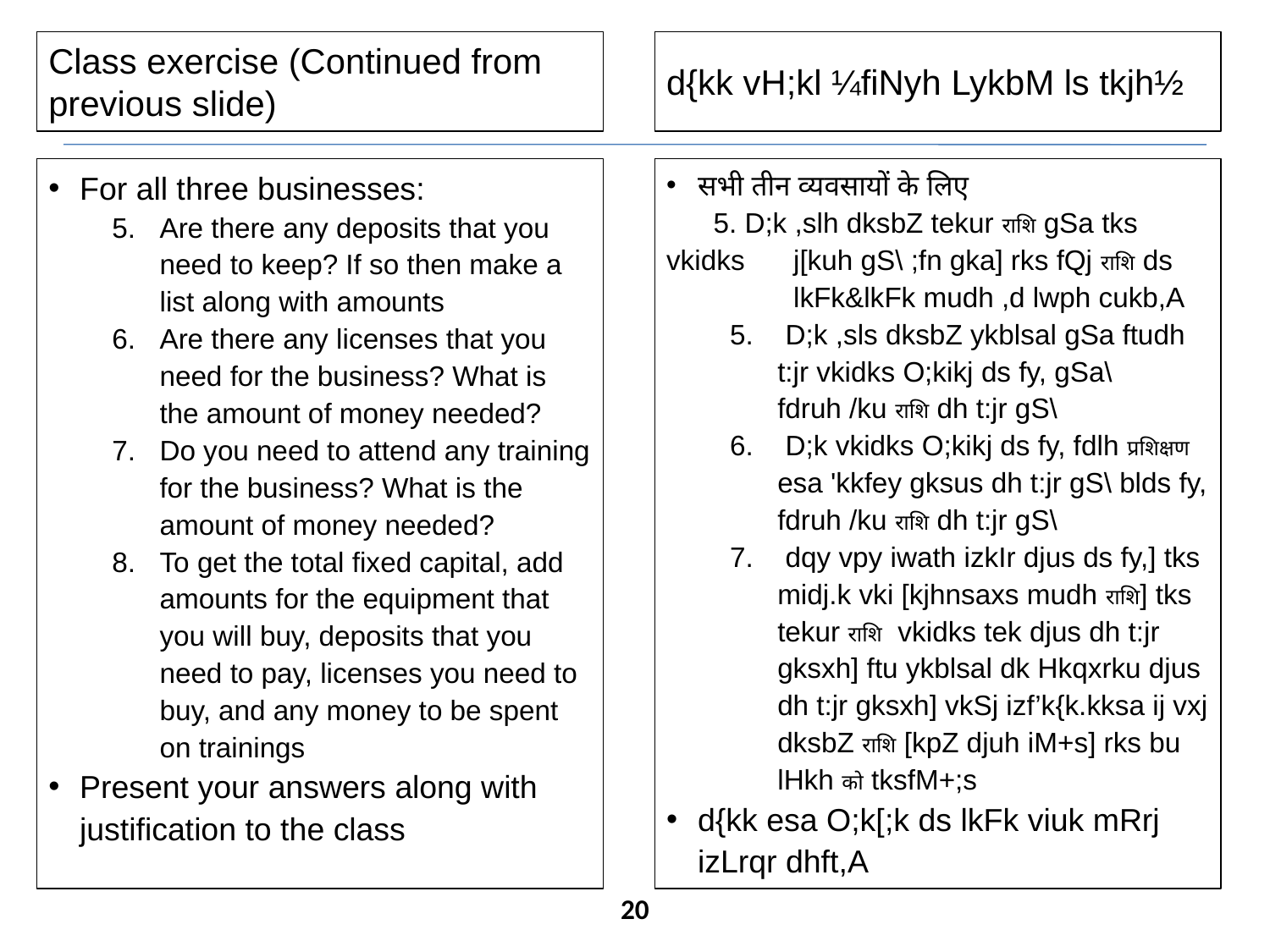

Class exercise (Continued from previous slide)
d{kk vH;kl ¼fiNyh LykbM ls tkjh½
For all three businesses:
Are there any deposits that you need to keep? If so then make a list along with amounts
Are there any licenses that you need for the business? What is the amount of money needed?
Do you need to attend any training for the business? What is the amount of money needed?
To get the total fixed capital, add amounts for the equipment that you will buy, deposits that you need to pay, licenses you need to buy, and any money to be spent on trainings
Present your answers along with justification to the class
सभी तीन व्यवसायों के लिए
      5. D;k ,slh dksbZ tekur राशि gSa tks vkidks 	j[kuh gS\ ;fn gka] rks fQj राशि ds 	lkFk&lkFk mudh ,d lwph cukb,A
 D;k ,sls dksbZ ykblsal gSa ftudh t:jr vkidks O;kikj ds fy, gSa\ fdruh /ku राशि dh t:jr gS\
 D;k vkidks O;kikj ds fy, fdlh प्रशिक्षण esa 'kkfey gksus dh t:jr gS\ blds fy, fdruh /ku राशि dh t:jr gS\
 dqy vpy iwath izkIr djus ds fy,] tks midj.k vki [kjhnsaxs mudh राशि] tks tekur राशि  vkidks tek djus dh t:jr gksxh] ftu ykblsal dk Hkqxrku djus dh t:jr gksxh] vkSj izf’k{k.kksa ij vxj dksbZ राशि [kpZ djuh iM+s] rks bu lHkh को tksfM+;s
d{kk esa O;k[;k ds lkFk viuk mRrj izLrqr dhft,A

20